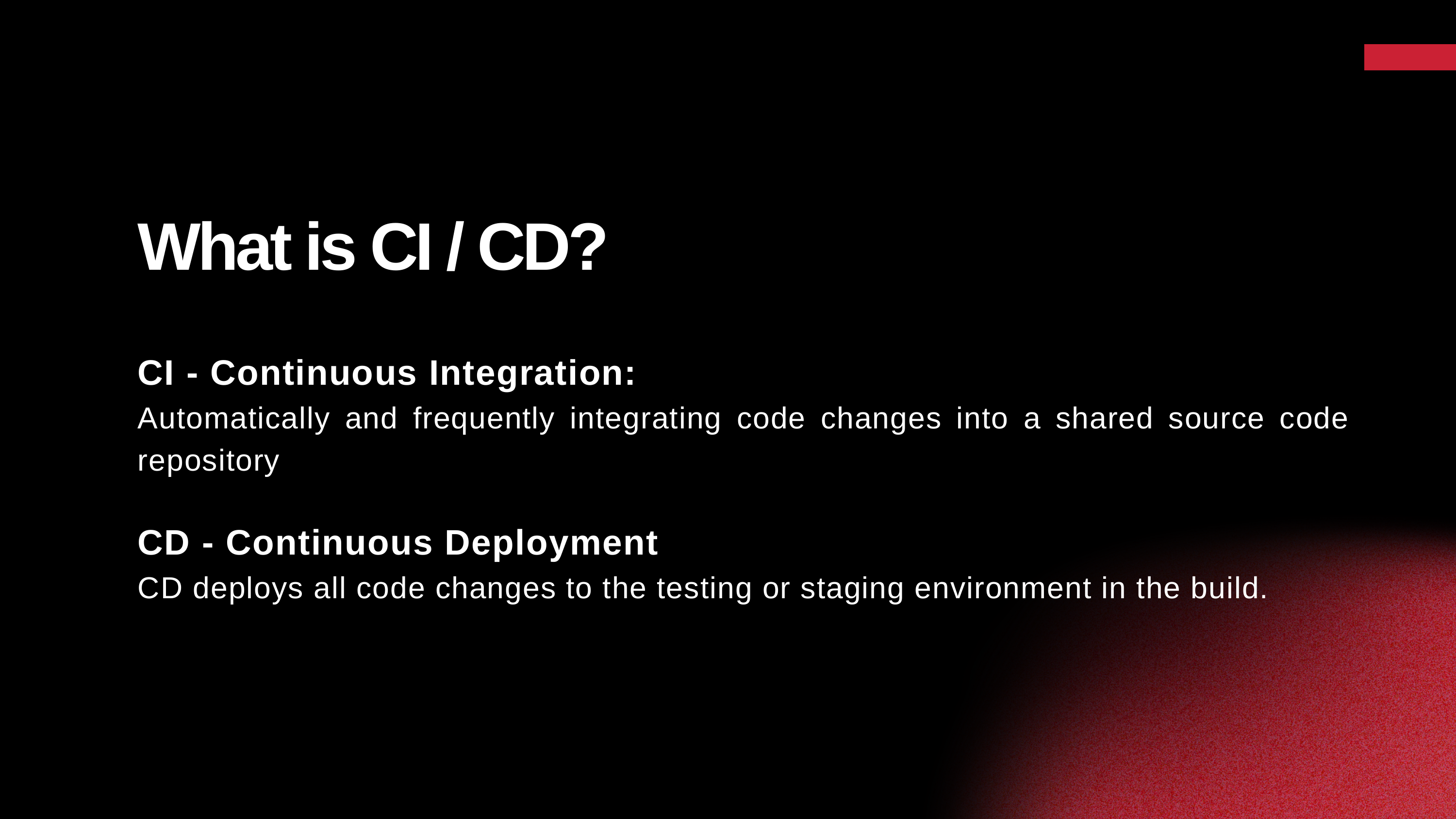

What is CI / CD?
CI - Continuous Integration:
Automatically and frequently integrating code changes into a shared source code repository

CD - Continuous Deployment
CD deploys all code changes to the testing or staging environment in the build.